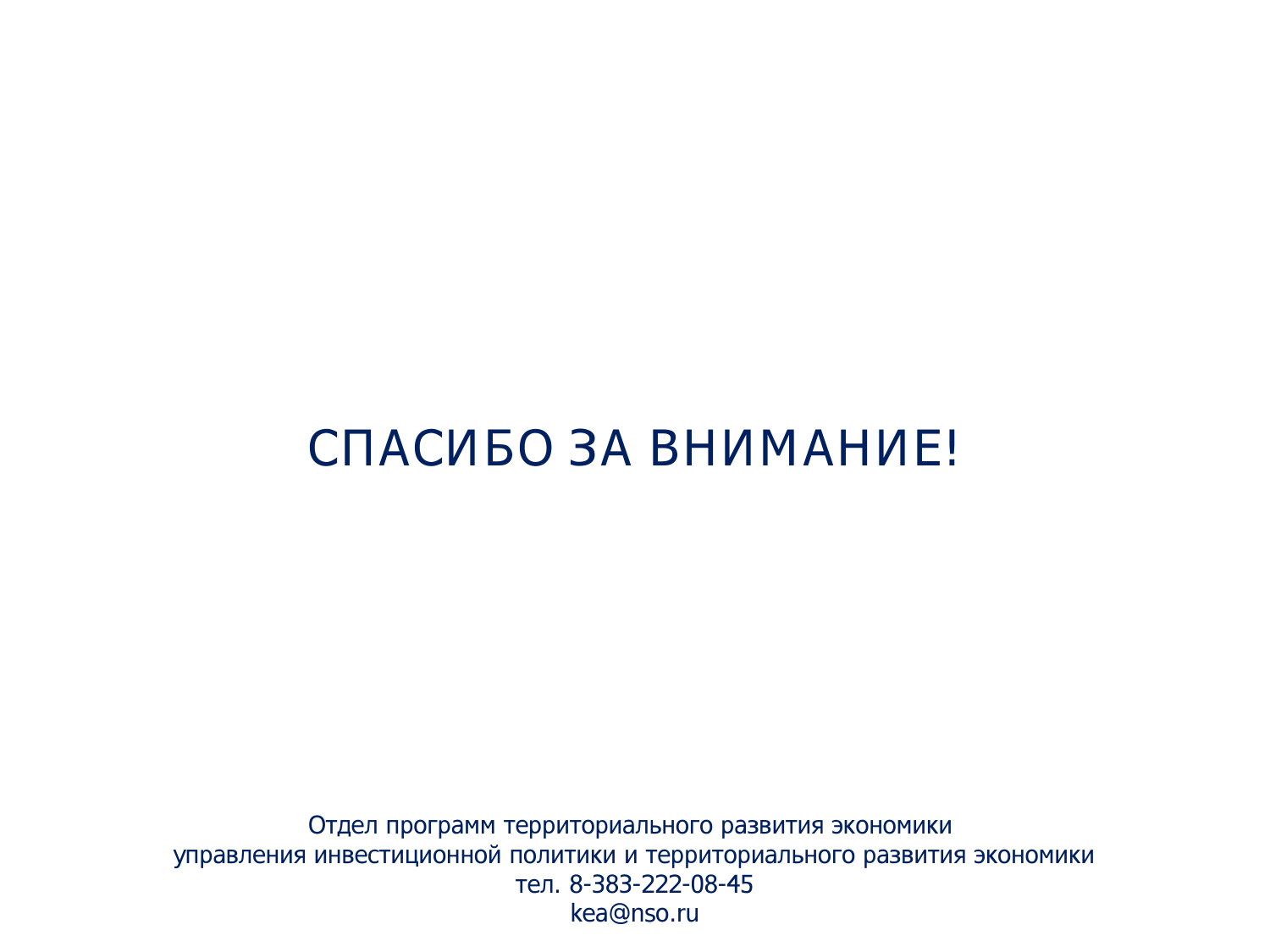

# СПАСИБО ЗА ВНИМАНИЕ!
Отдел программ территориального развития экономики
управления инвестиционной политики и территориального развития экономики
тел. 8-383-222-08-45
kea@nso.ru